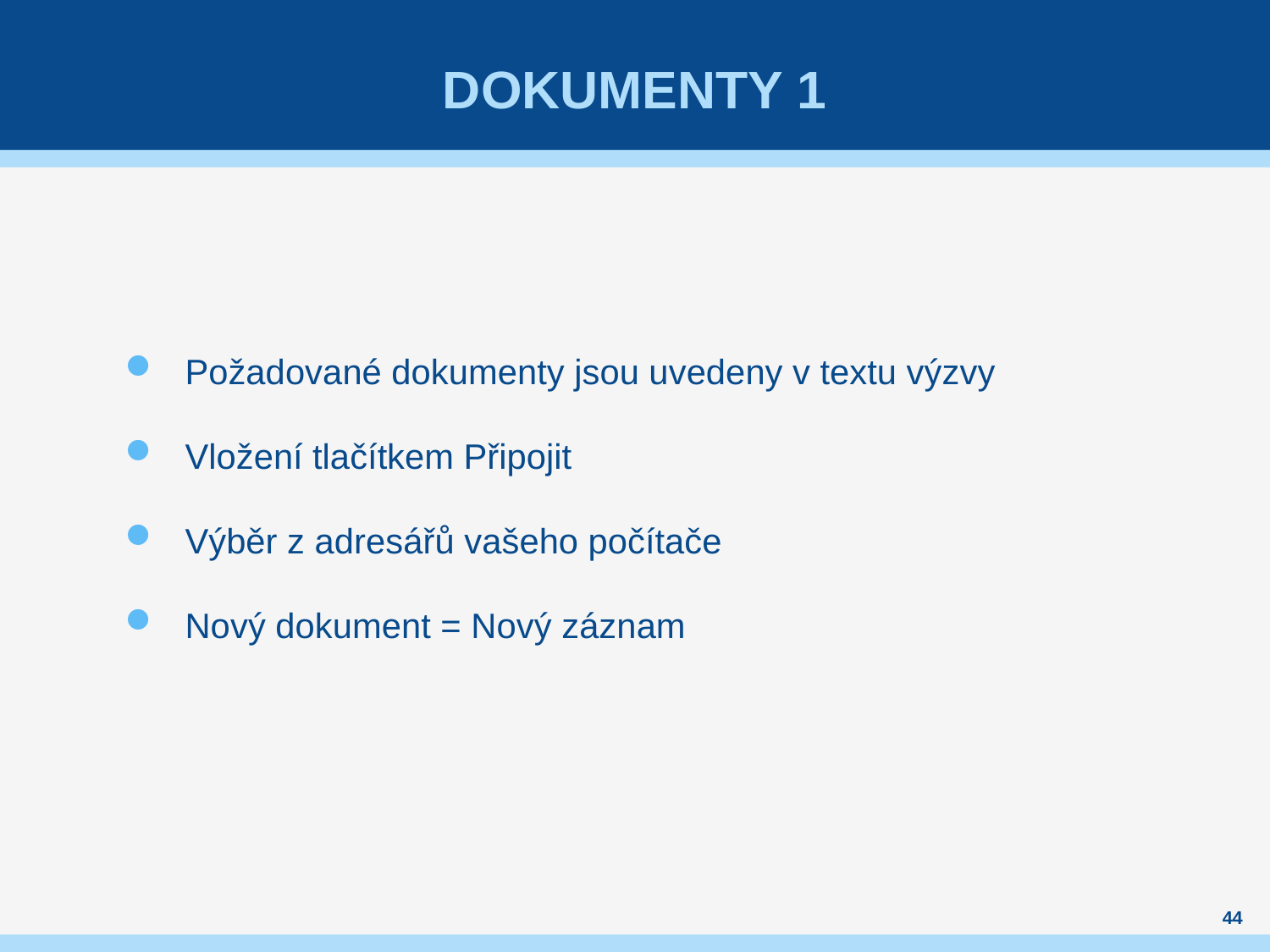

# DOKUMENTY 1

Požadované dokumenty jsou uvedeny v textu výzvy
Vložení tlačítkem Připojit
Výběr z adresářů vašeho počítače
Nový dokument = Nový záznam

44